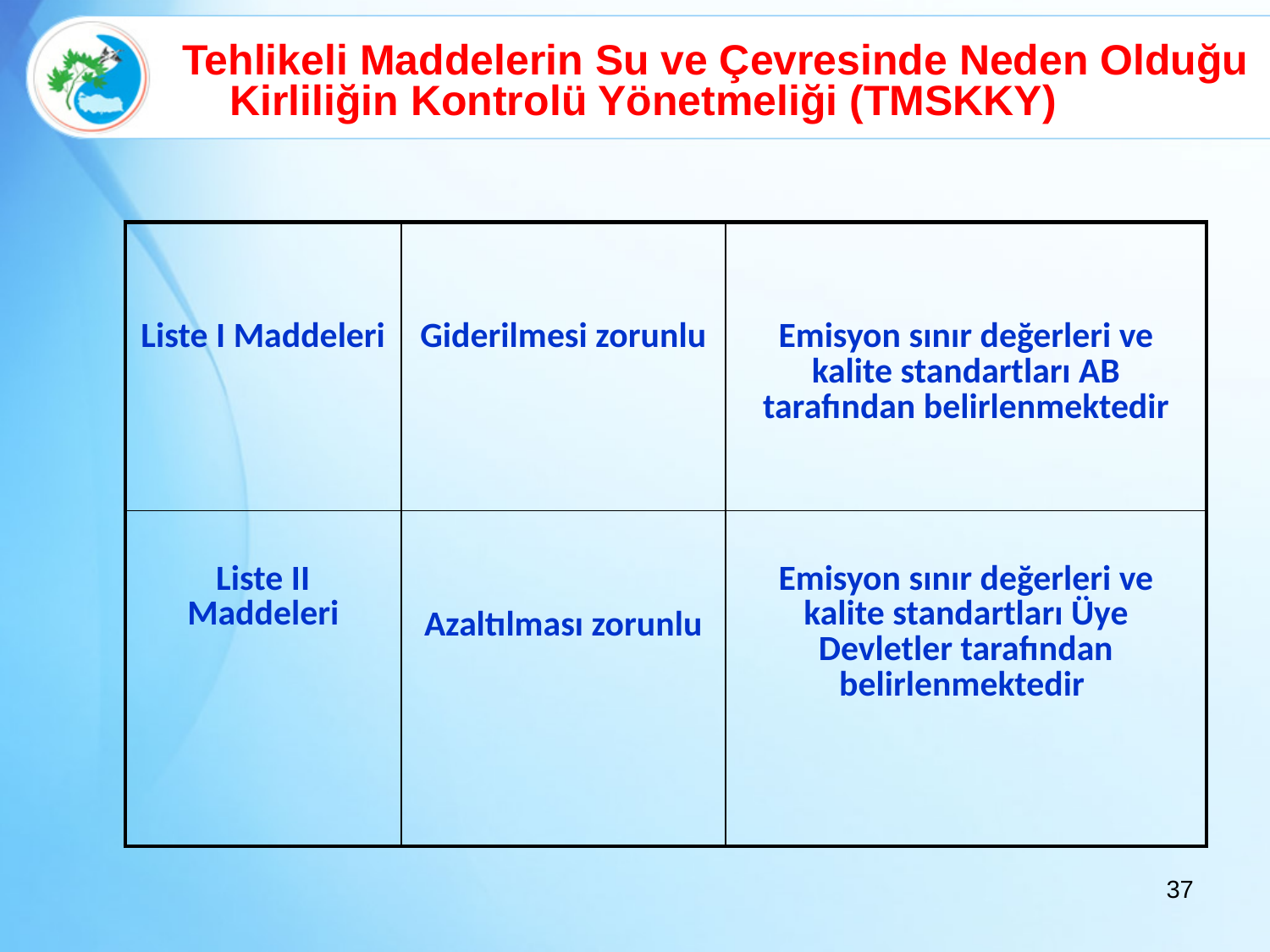

Tehlikeli Maddelerin Su ve Çevresinde Neden Olduğu Kirliliğin Kontrolü Yönetmeliği (TMSKKY)
| Liste I Maddeleri | Giderilmesi zorunlu | Emisyon sınır değerleri ve kalite standartları AB tarafından belirlenmektedir |
| --- | --- | --- |
| Liste II Maddeleri | Azaltılması zorunlu | Emisyon sınır değerleri ve kalite standartları Üye Devletler tarafından belirlenmektedir |
37